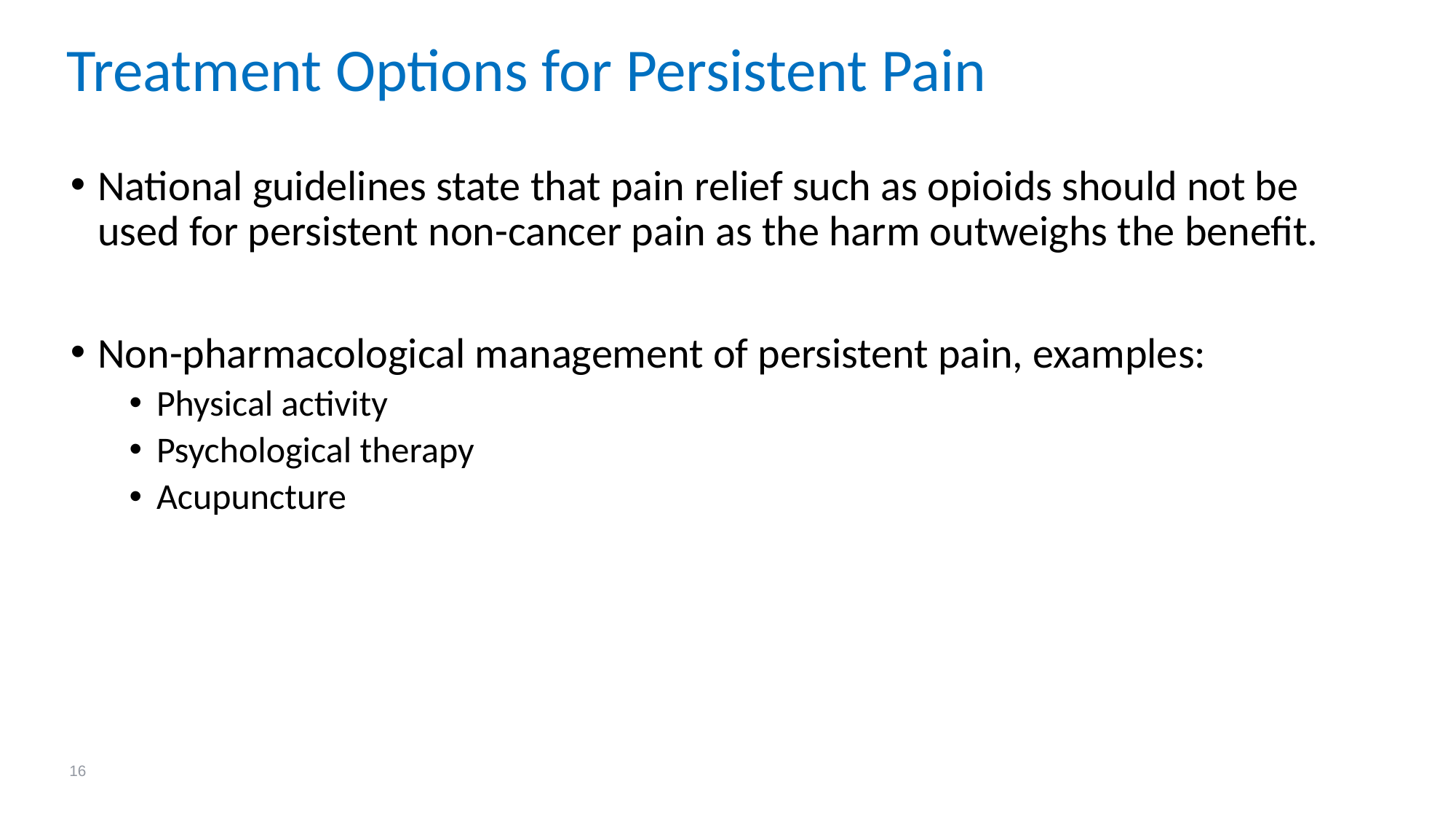

# Treatment Options for Persistent Pain
National guidelines state that pain relief such as opioids should not be used for persistent non-cancer pain as the harm outweighs the benefit.

Non-pharmacological management of persistent pain, examples:
Physical activity
Psychological therapy
Acupuncture
16